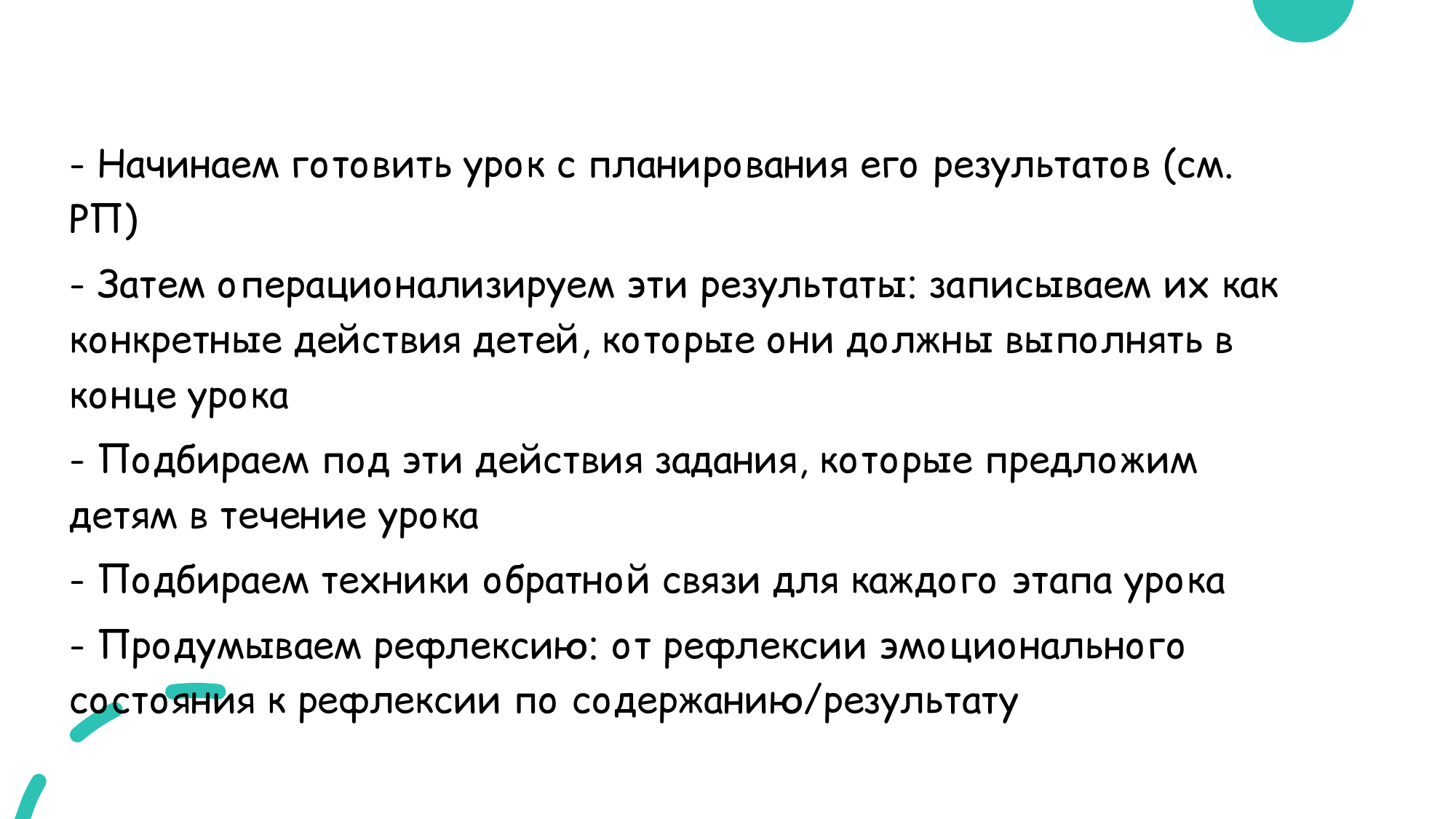

#
- Начинаем готовить урок с планирования его результатов (см. РП)
- Затем операционализируем эти результаты: записываем их как конкретные действия детей, которые они должны выполнять в конце урока
- Подбираем под эти действия задания, которые предложим детям в течение урока
- Подбираем техники обратной связи для каждого этапа урока
- Продумываем рефлексию: от рефлексии эмоционального состояния к рефлексии по содержанию/результату